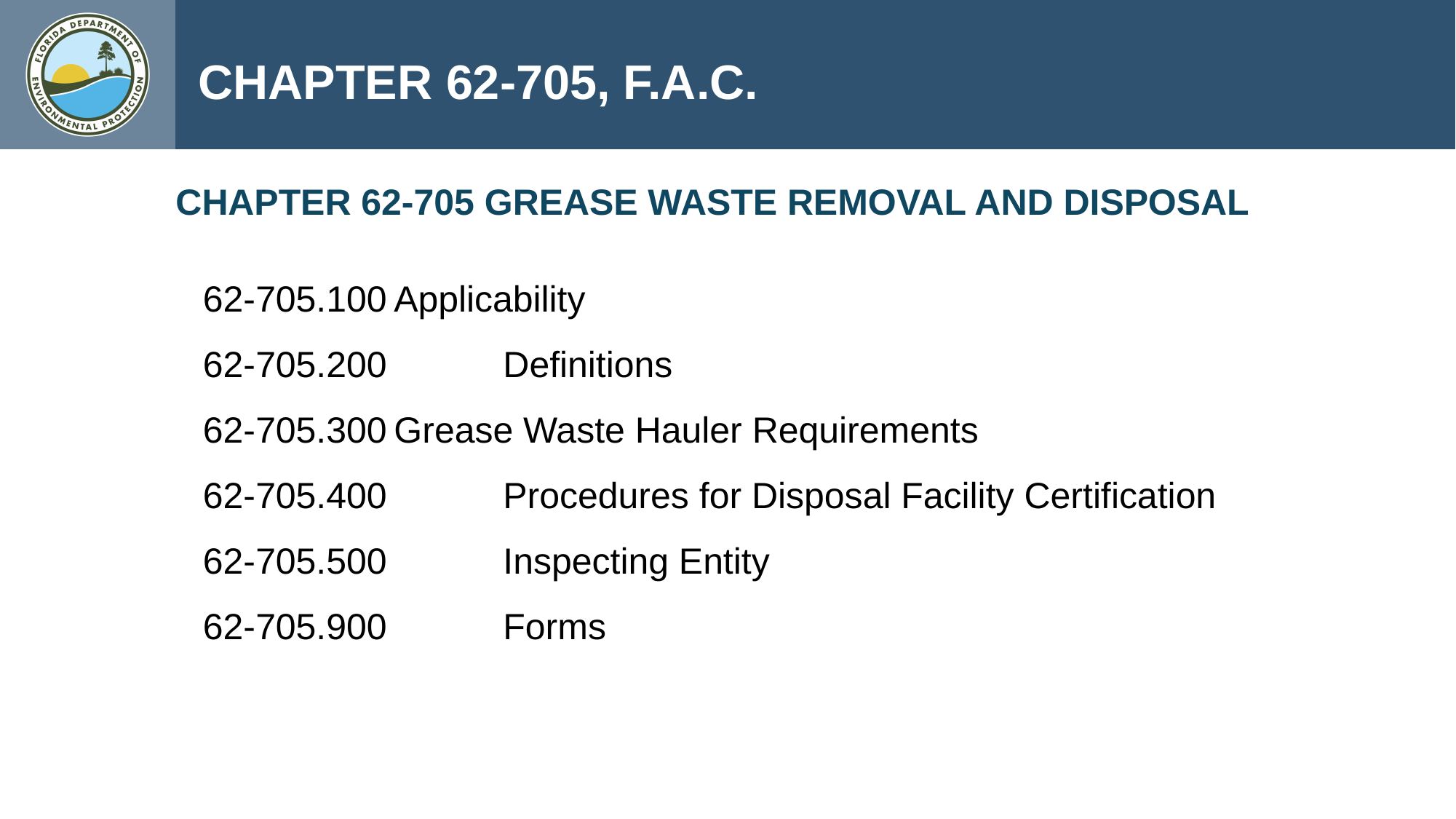

Chapter 62-705, F.A.C.
CHAPTER 62-705, F.A.C.
CHAPTER 62-705 GREASE WASTE REMOVAL AND DISPOSAL
62-705.100	Applicability
62-705.200 	Definitions
62-705.300	Grease Waste Hauler Requirements
62-705.400 	Procedures for Disposal Facility Certification
62-705.500 	Inspecting Entity
62-705.900 	Forms